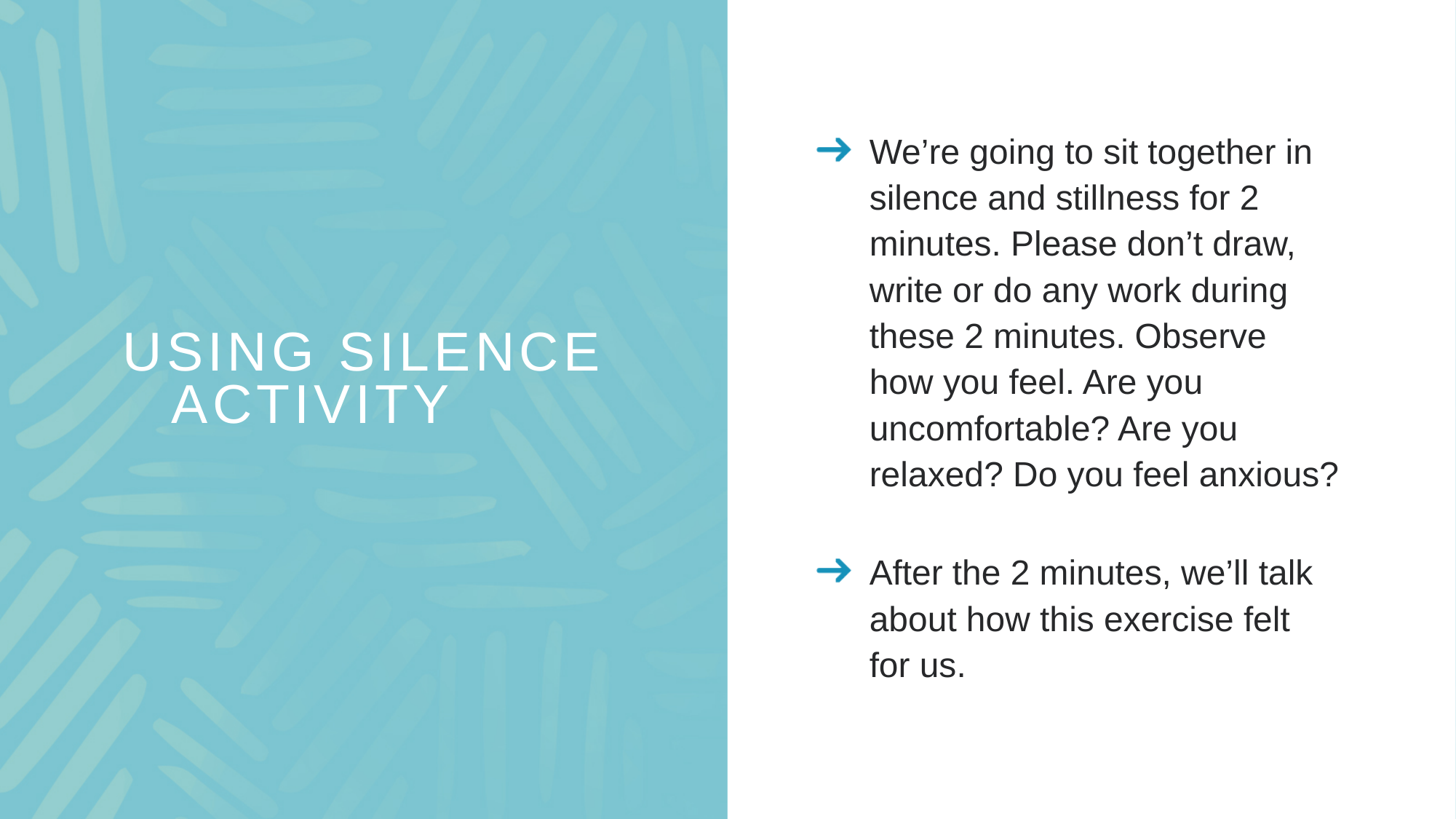

We’re going to sit together in silence and stillness for 2 minutes. Please don’t draw, write or do any work during these 2 minutes. Observe how you feel. Are you uncomfortable? Are you relaxed? Do you feel anxious?
After the 2 minutes, we’ll talk about how this exercise felt for us.
# USING Silence ACTIVITY